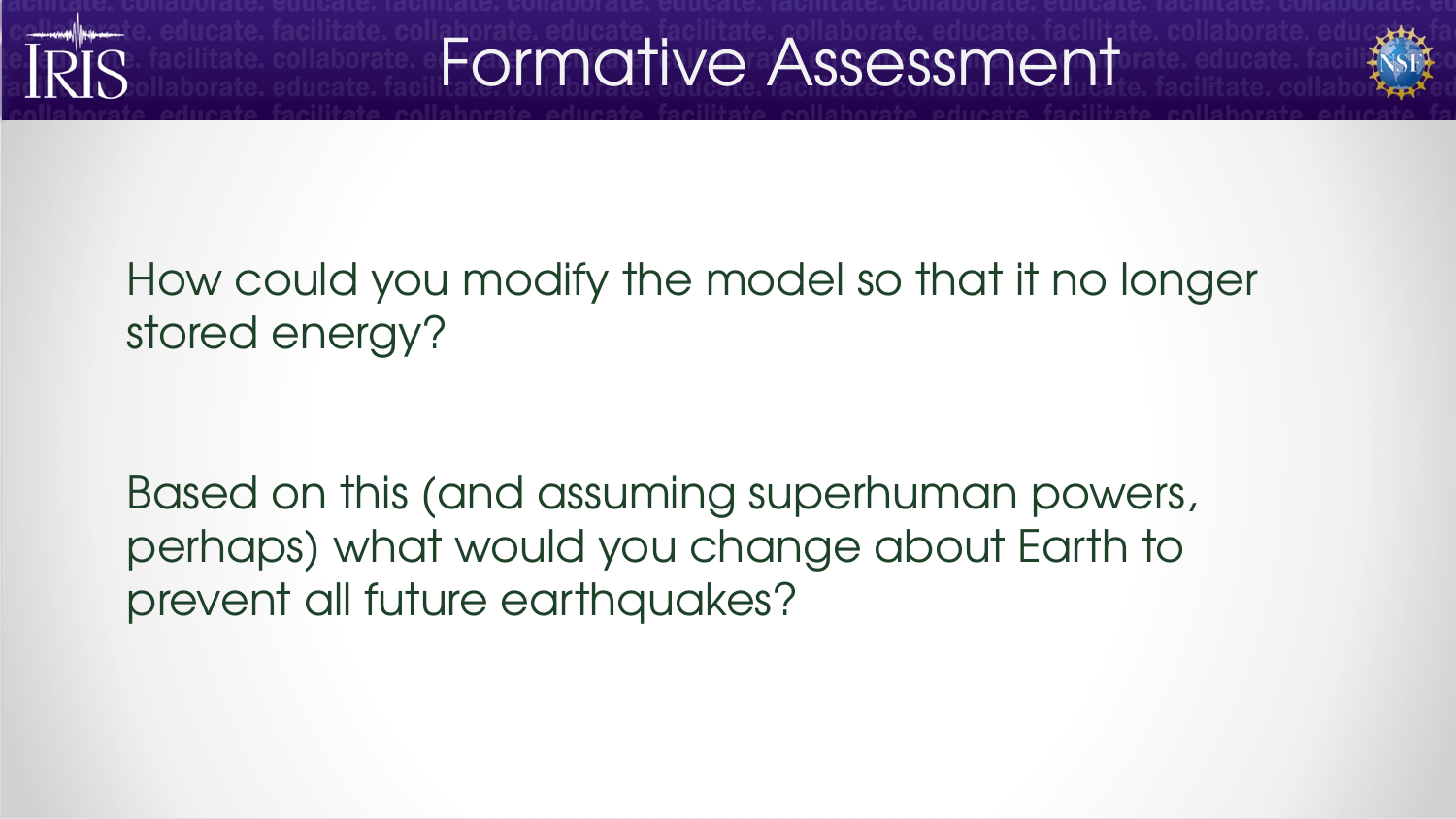

# Formative Assessment
How could you modify the model so that it no longer stored energy?

Based on this (and assuming superhuman powers, perhaps) what would you change about Earth to prevent all future earthquakes?